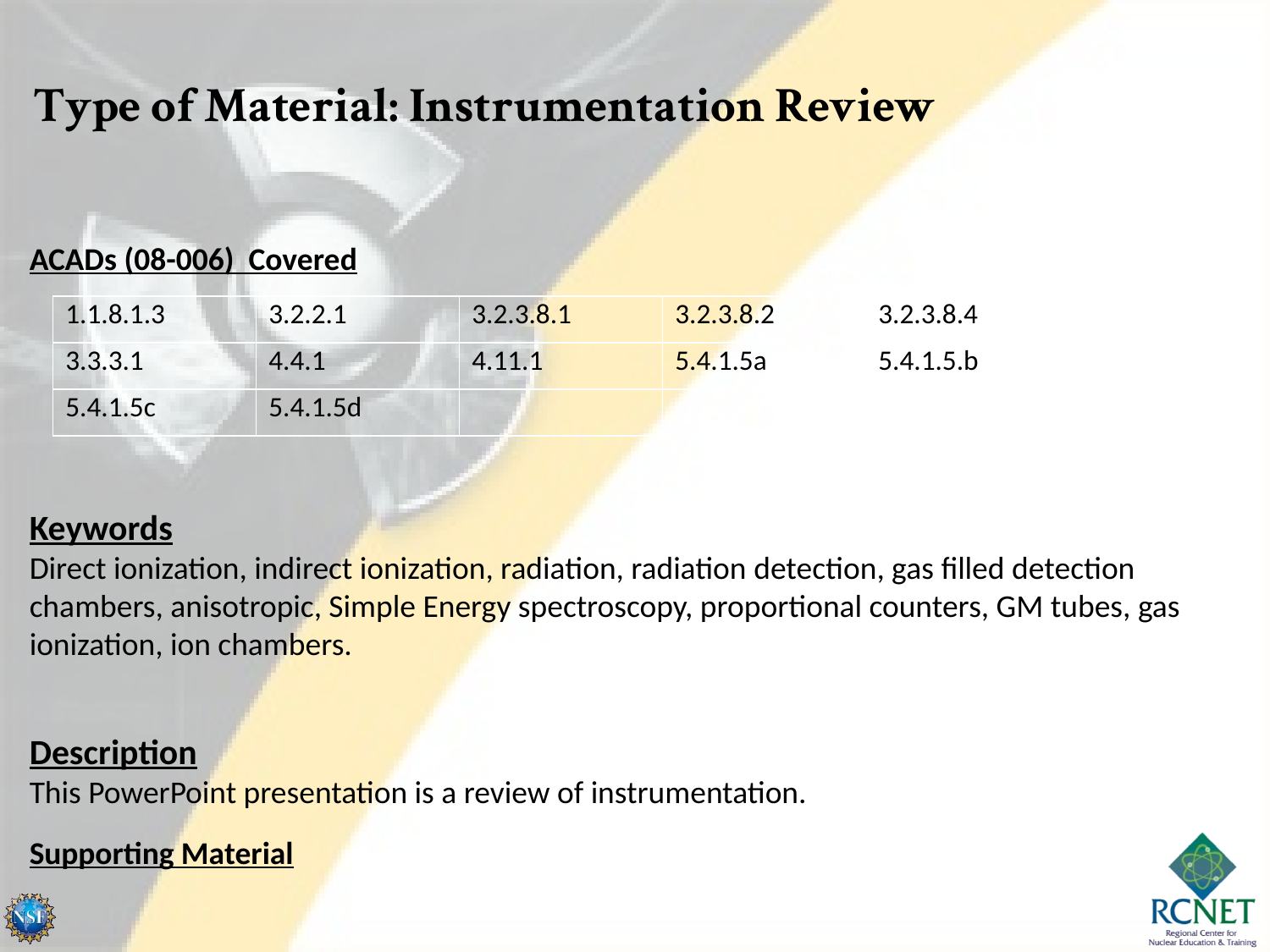

Type of Material: Instrumentation Review
ACADs (08-006)  Covered

Keywords
Direct ionization, indirect ionization, radiation, radiation detection, gas filled detection chambers, anisotropic, Simple Energy spectroscopy, proportional counters, GM tubes, gas ionization, ion chambers.

Description
This PowerPoint presentation is a review of instrumentation.

Supporting Material

| 1.1.8.1.3 | 3.2.2.1 | 3.2.3.8.1 | 3.2.3.8.2 | 3.2.3.8.4 |
| --- | --- | --- | --- | --- |
| 3.3.3.1 | 4.4.1 | 4.11.1 | 5.4.1.5a | 5.4.1.5.b |
| 5.4.1.5c | 5.4.1.5d |  |  |  |